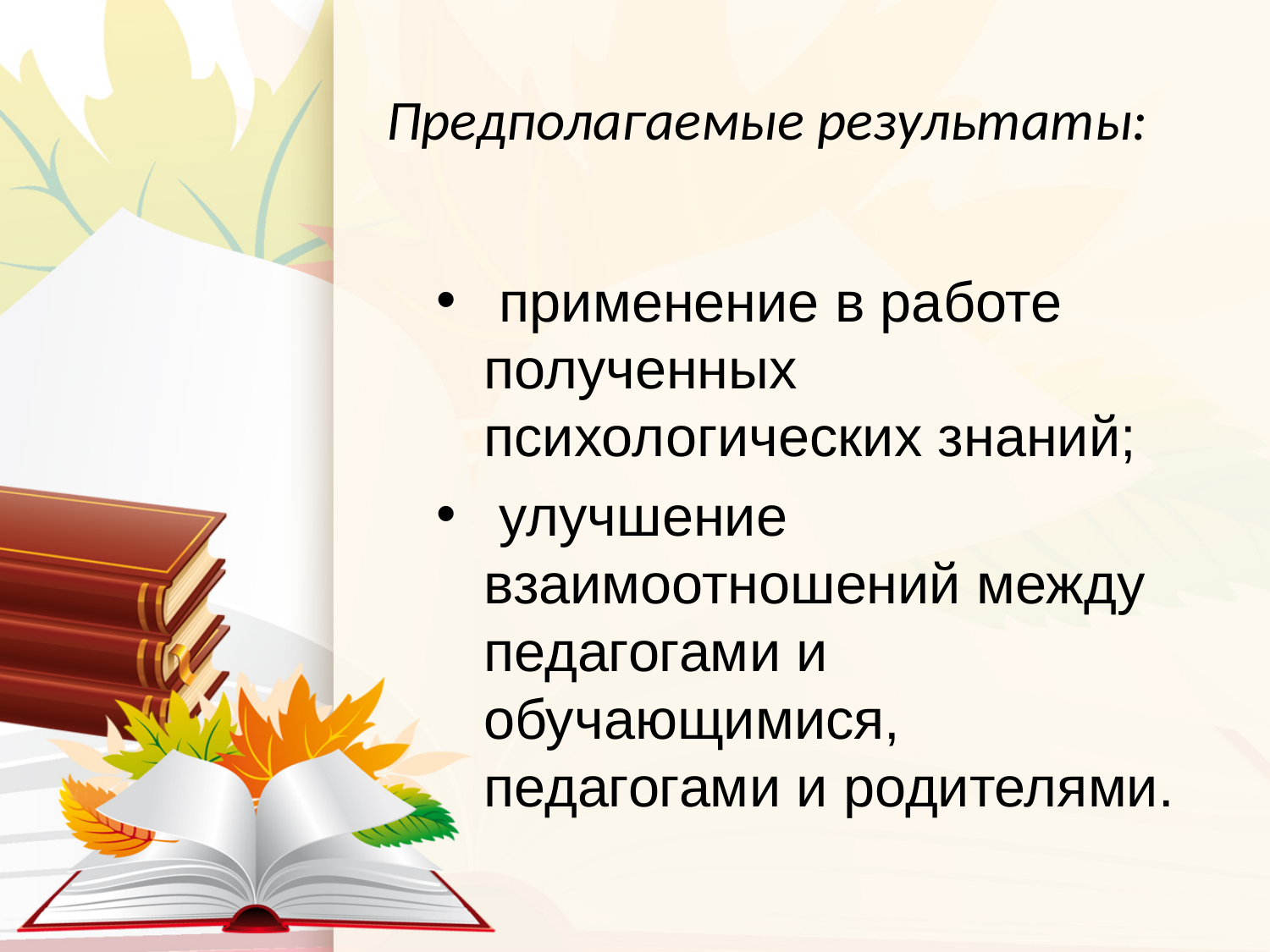

# Предполагаемые результаты:

 применение в работе полученных психологических знаний;
 улучшение взаимоотношений между педагогами и обучающимися, педагогами и родителями.